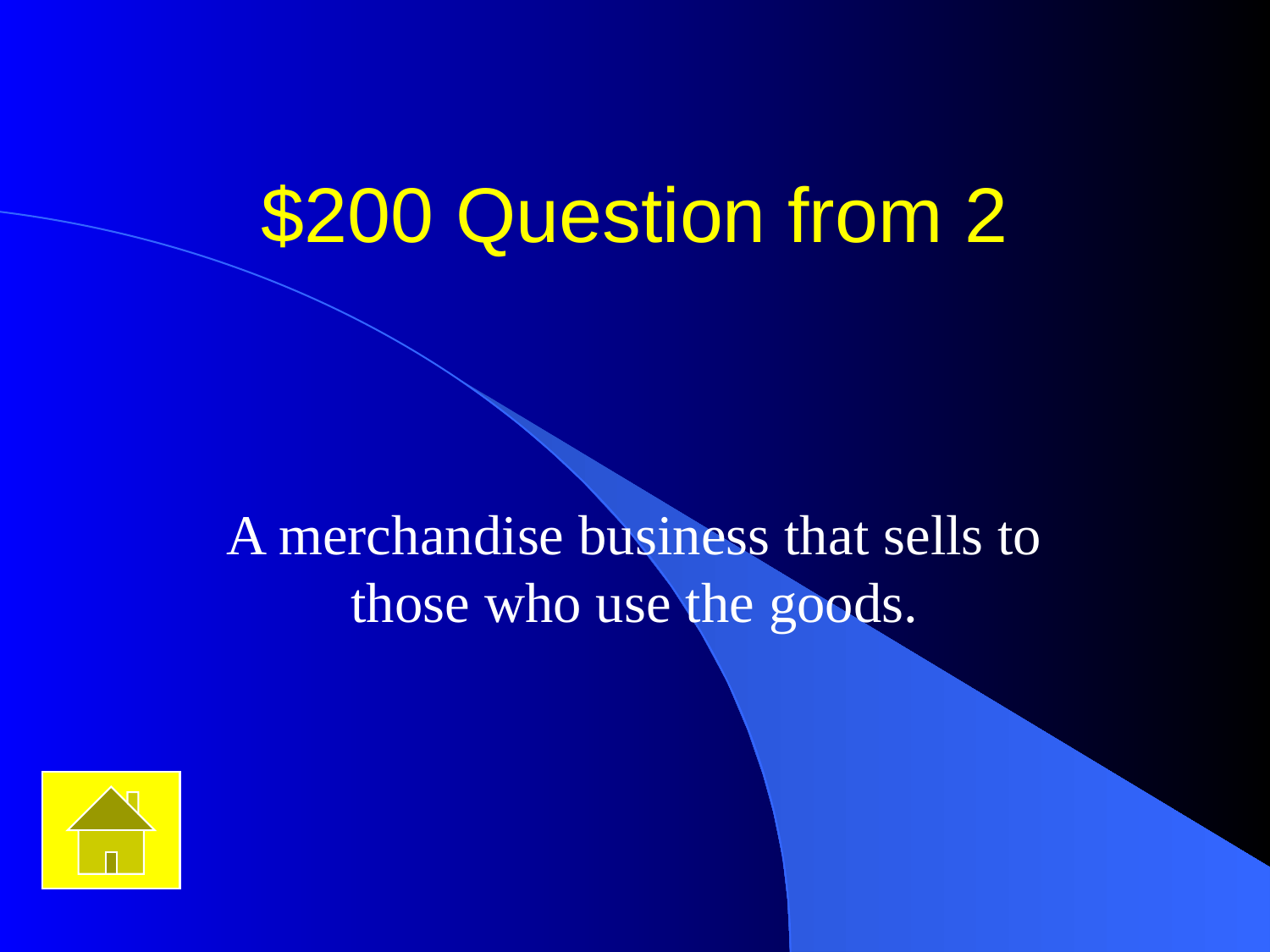

# $200 Question from 2
A merchandise business that sells to those who use the goods.